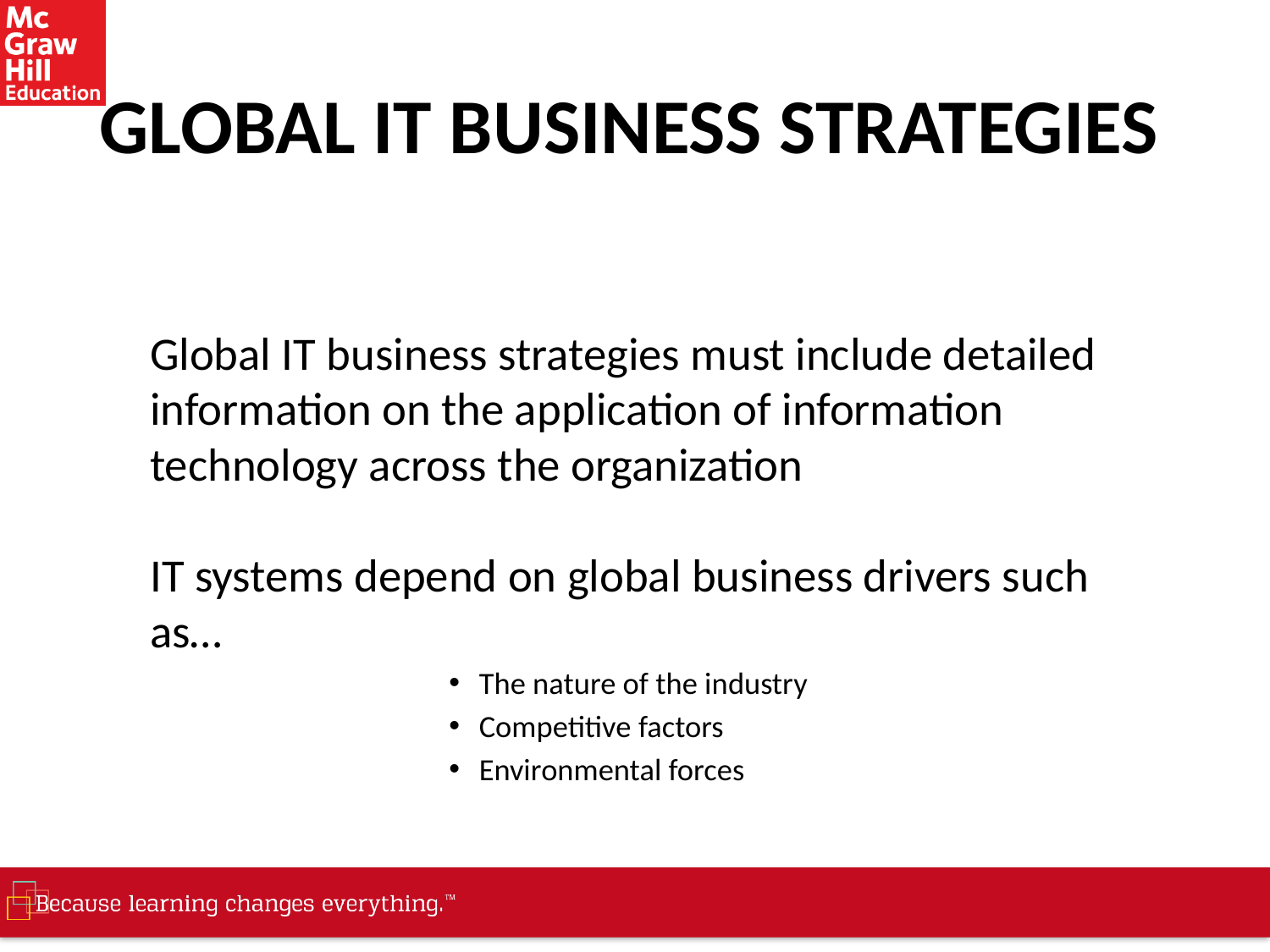

# GLOBAL IT BUSINESS STRATEGIES
Global IT business strategies must include detailed information on the application of information technology across the organization

IT systems depend on global business drivers such as…
The nature of the industry
Competitive factors
Environmental forces